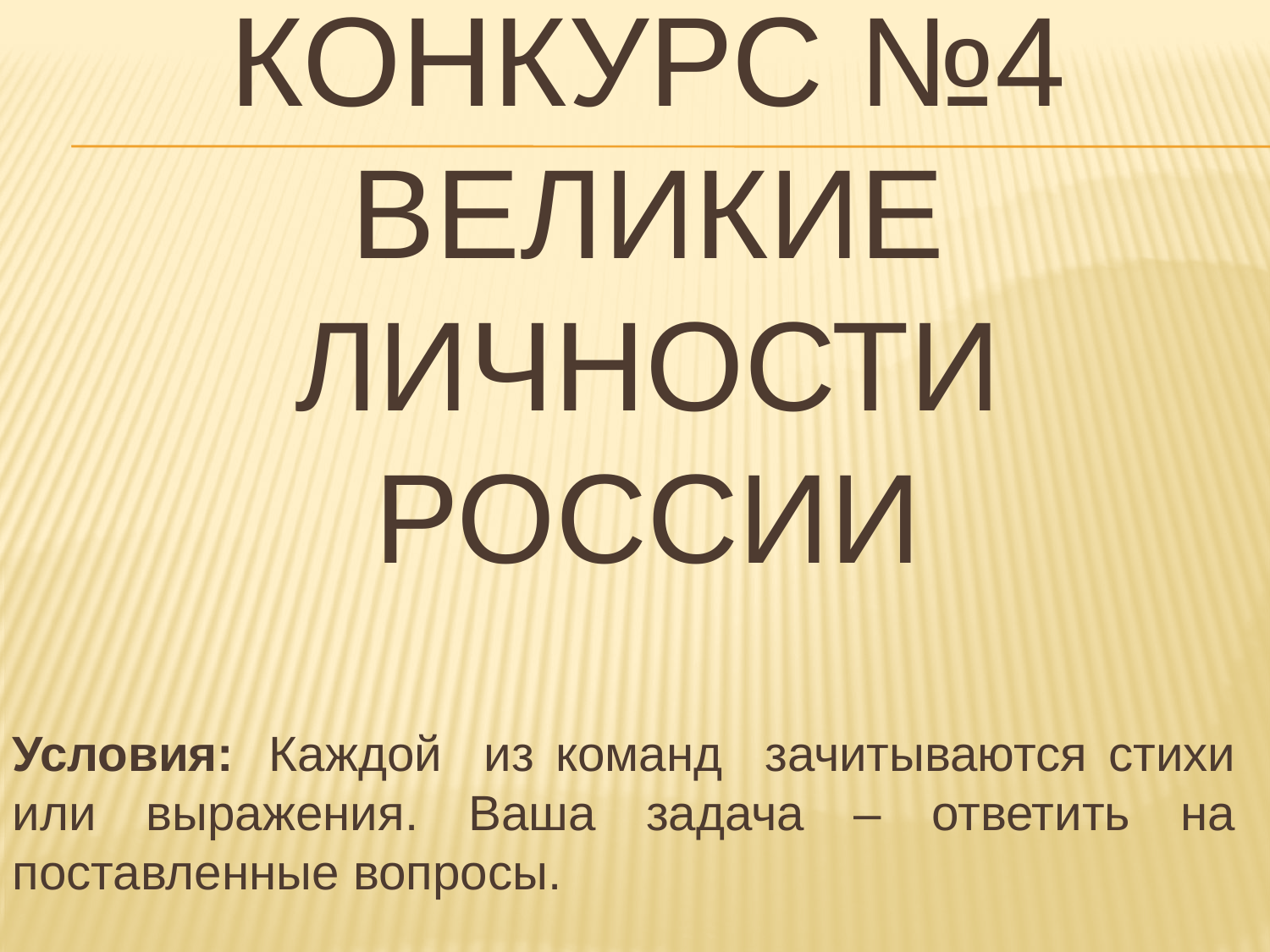

# КОНКУРС №4 ВЕЛИКИЕ ЛИЧНОСТИ РОССИИ
Условия:  Каждой  из команд  зачитываются стихи или выражения. Ваша задача – ответить на поставленные вопросы.